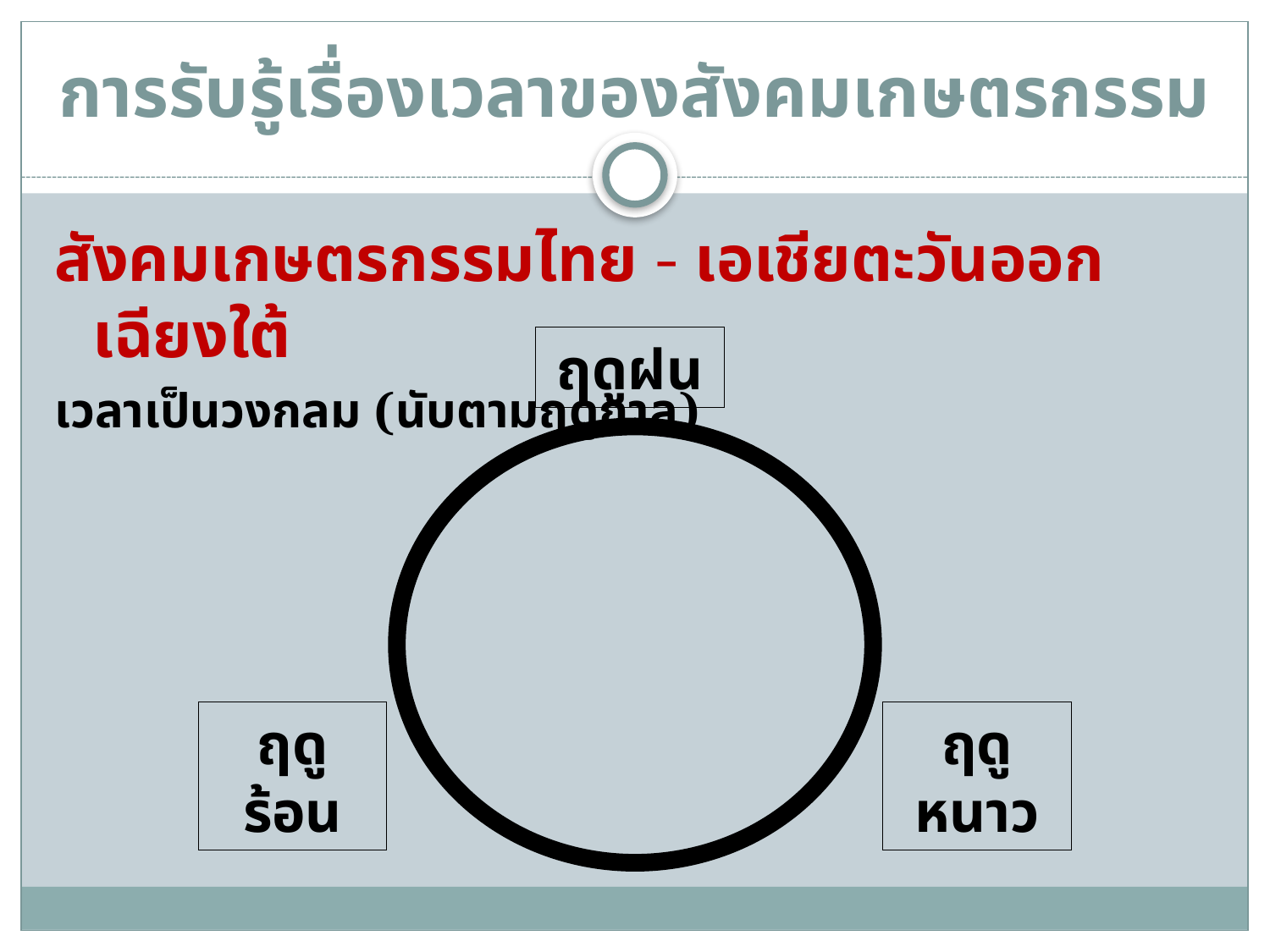

# การรับรู้เรื่องเวลาของสังคมเกษตรกรรม
สังคมเกษตรกรรมไทย - เอเชียตะวันออกเฉียงใต้
เวลาเป็นวงกลม (นับตามฤดูกาล)

ฤดูฝน

ฤดูร้อน
ฤดูหนาว